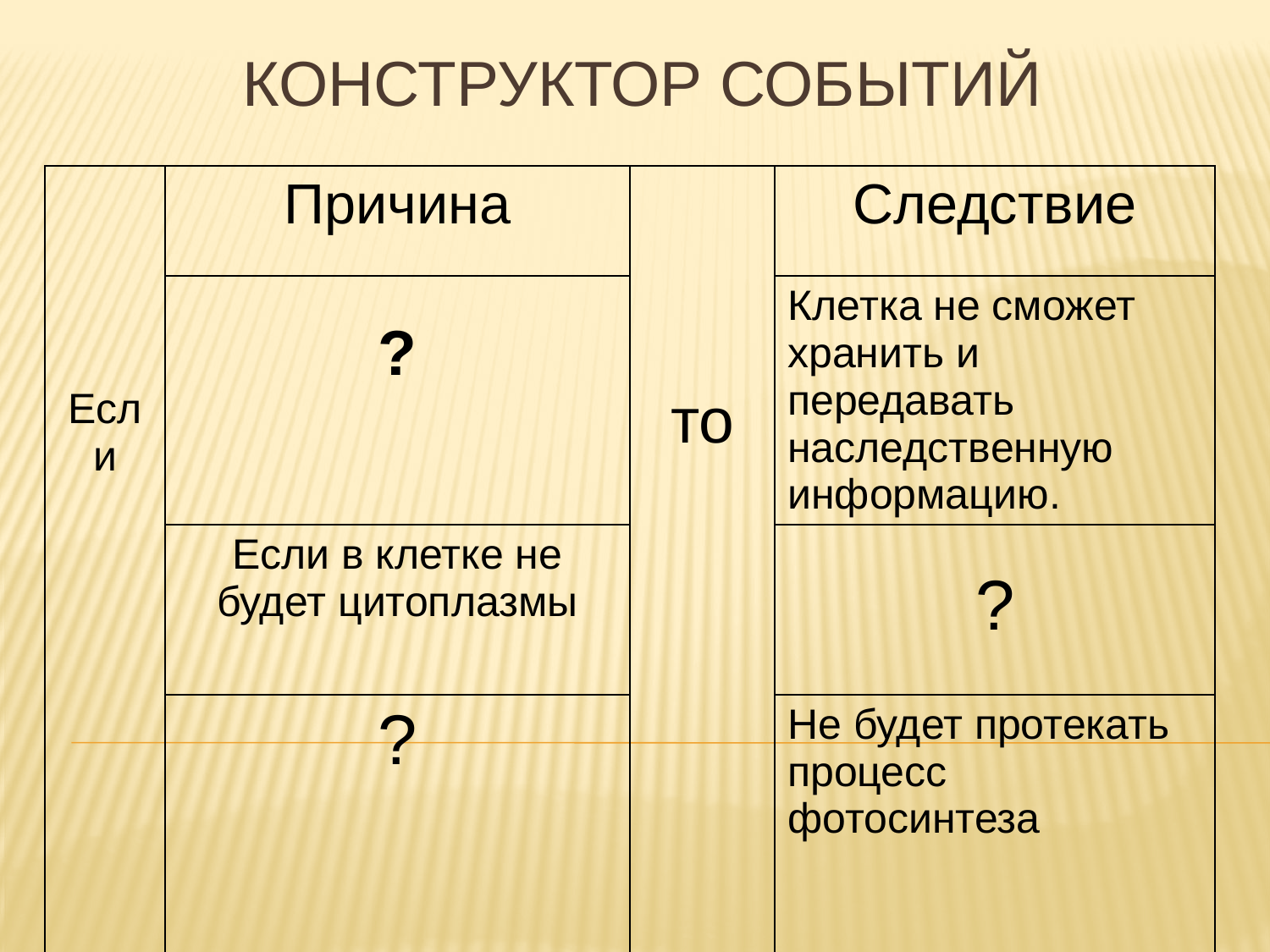

# Конструктор событий
| Если | Причина | то | Следствие |
| --- | --- | --- | --- |
|  | ? |  | Клетка не сможет хранить и передавать наследственную информацию. |
|  | Если в клетке не будет цитоплазмы |  | ? |
|  | ? |  | Не будет протекать процесс фотосинтеза |